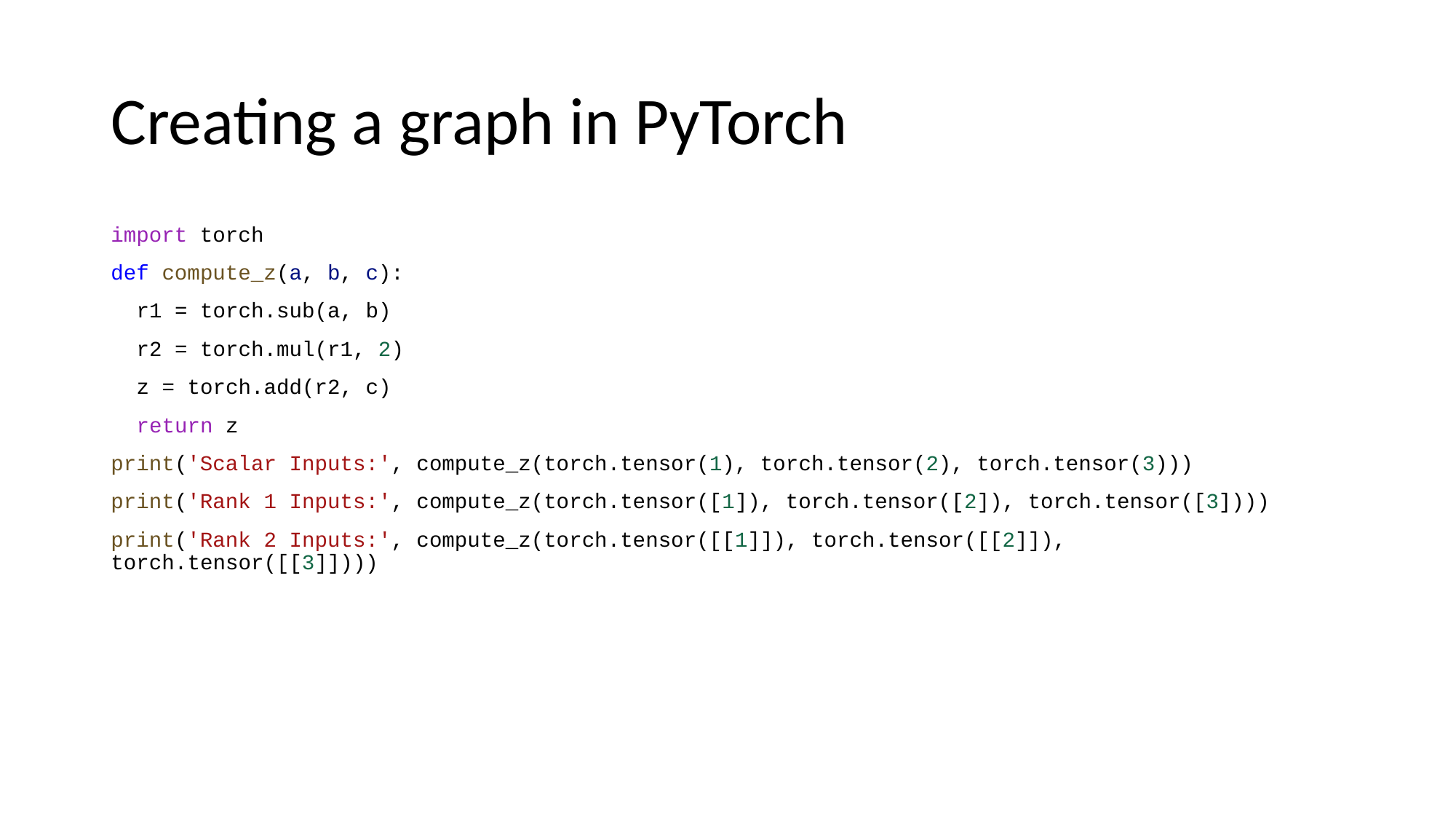

# Creating a graph in PyTorch
import torch
def compute_z(a, b, c):
  r1 = torch.sub(a, b)
  r2 = torch.mul(r1, 2)
  z = torch.add(r2, c)
  return z
print('Scalar Inputs:', compute_z(torch.tensor(1), torch.tensor(2), torch.tensor(3)))
print('Rank 1 Inputs:', compute_z(torch.tensor([1]), torch.tensor([2]), torch.tensor([3])))
print('Rank 2 Inputs:', compute_z(torch.tensor([[1]]), torch.tensor([[2]]), torch.tensor([[3]])))